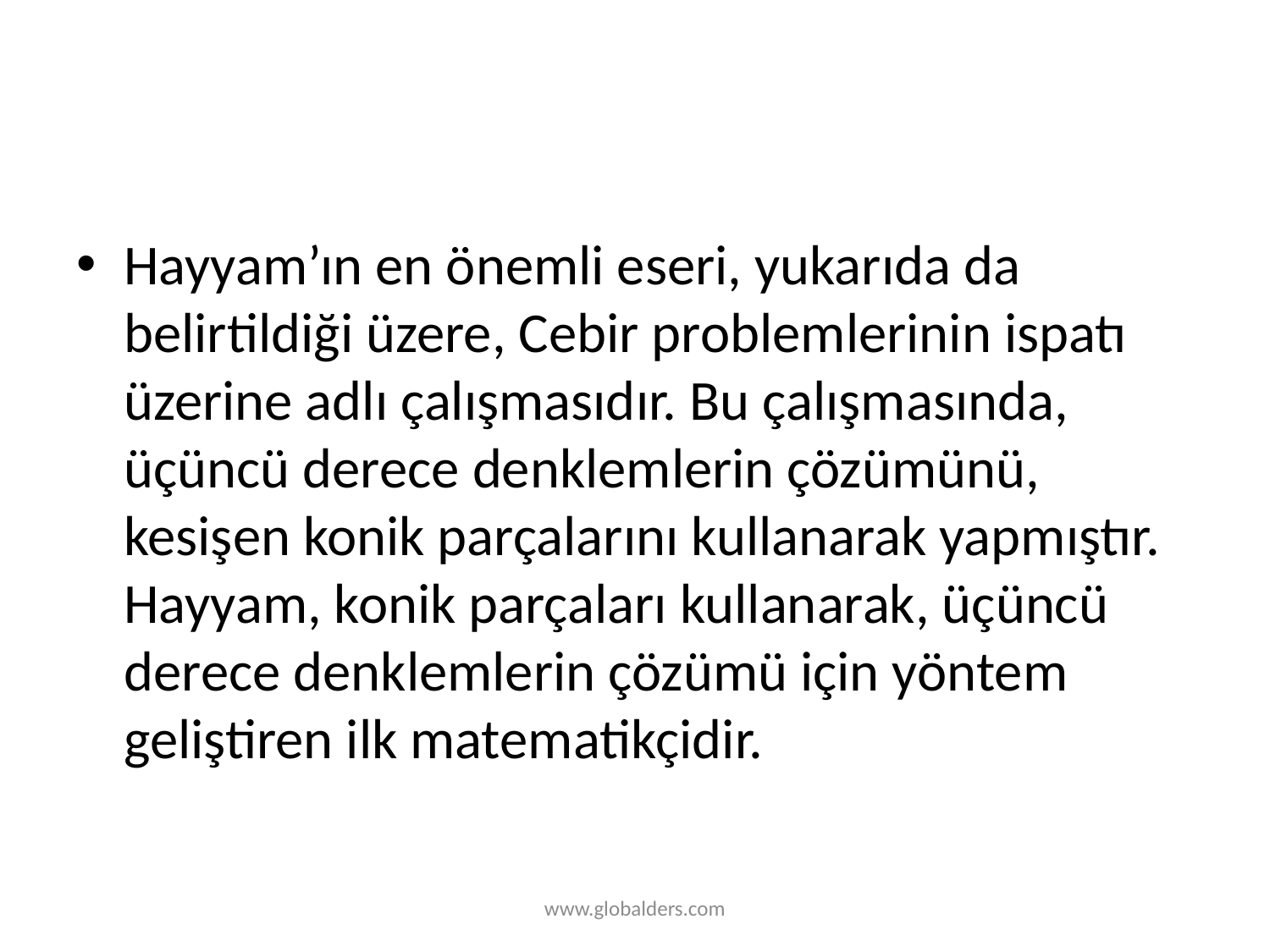

#
Hayyam’ın en önemli eseri, yukarıda da belirtildiği üzere, Cebir problemlerinin ispatı üzerine adlı çalışmasıdır. Bu çalışmasında, üçüncü derece denklemlerin çözümünü, kesişen konik parçalarını kullanarak yapmıştır. Hayyam, konik parçaları kullanarak, üçüncü derece denklemlerin çözümü için yöntem geliştiren ilk matematikçidir.
www.globalders.com